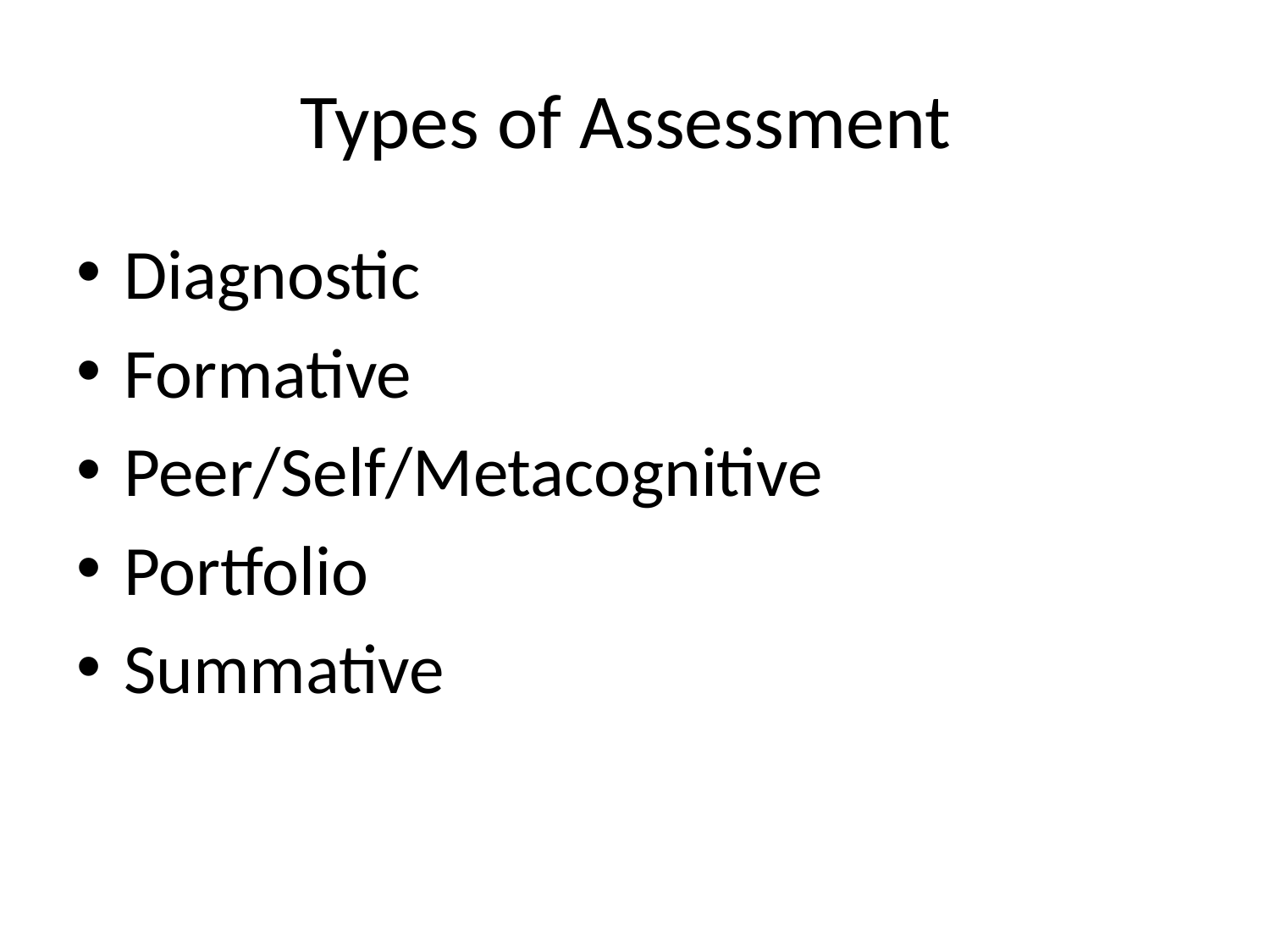

# Types of Assessment
Diagnostic
Formative
Peer/Self/Metacognitive
Portfolio
Summative